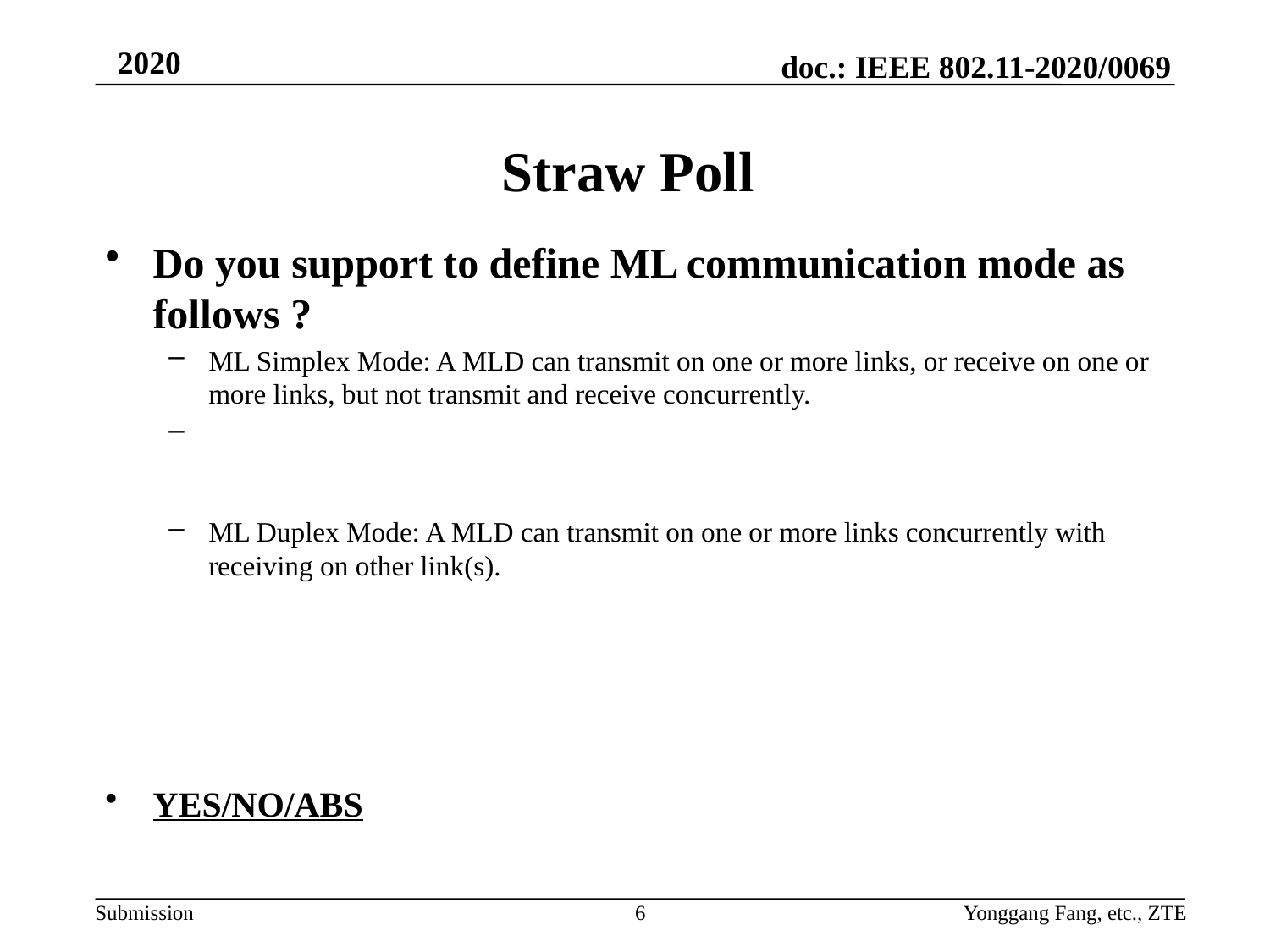

# Straw Poll
Do you support to define ML communication mode as follows ?
ML Simplex Mode: A MLD can transmit on one or more links, or receive on one or more links, but not transmit and receive concurrently.

ML Duplex Mode: A MLD can transmit on one or more links concurrently with receiving on other link(s).

YES/NO/ABS

6
Yonggang Fang, etc., ZTE